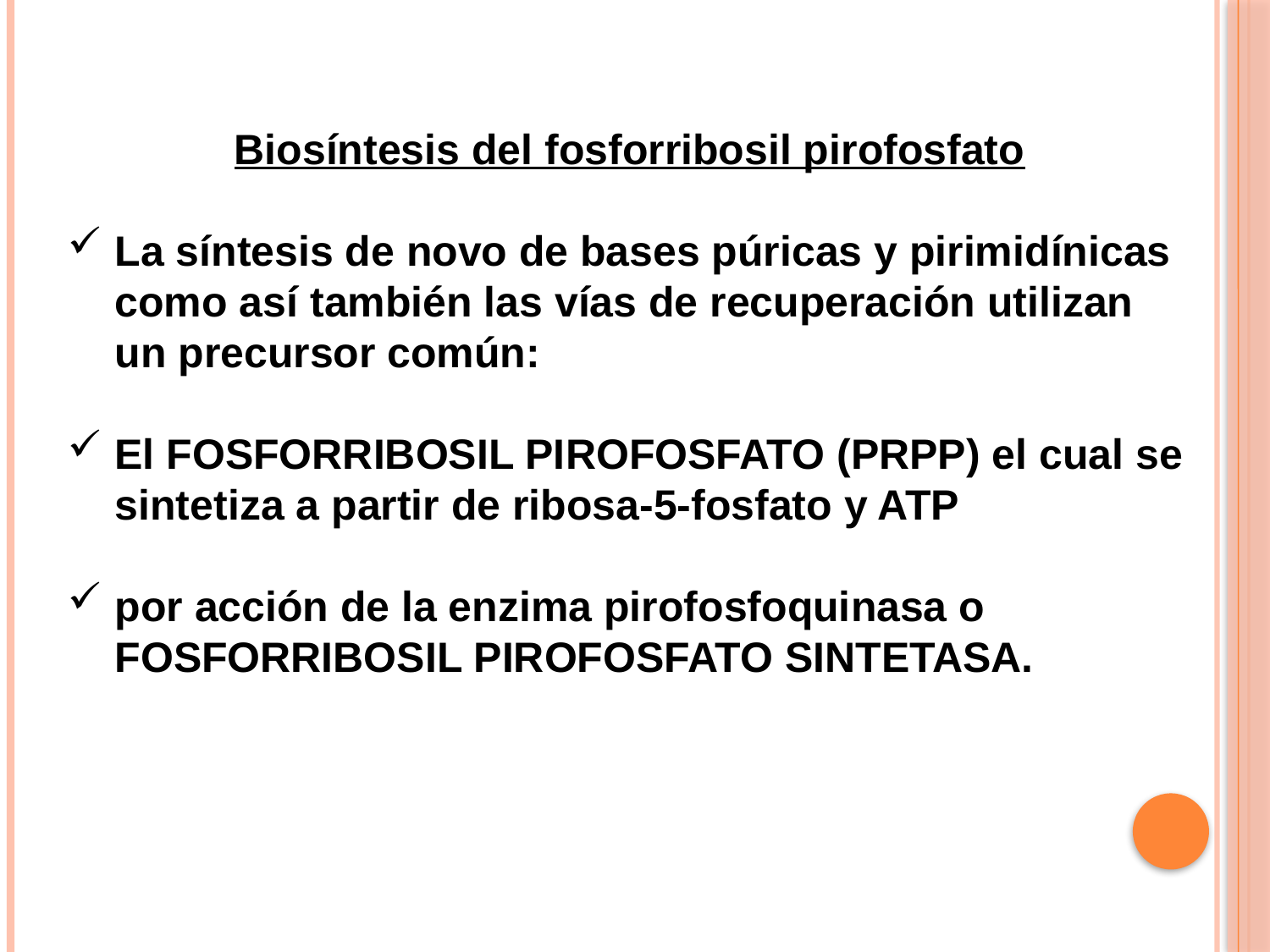

Biosíntesis del fosforribosil pirofosfato

La síntesis de novo de bases púricas y pirimidínicas como así también las vías de recuperación utilizan un precursor común:

El FOSFORRIBOSIL PIROFOSFATO (PRPP) el cual se sintetiza a partir de ribosa-5-fosfato y ATP

por acción de la enzima pirofosfoquinasa o FOSFORRIBOSIL PIROFOSFATO SINTETASA.